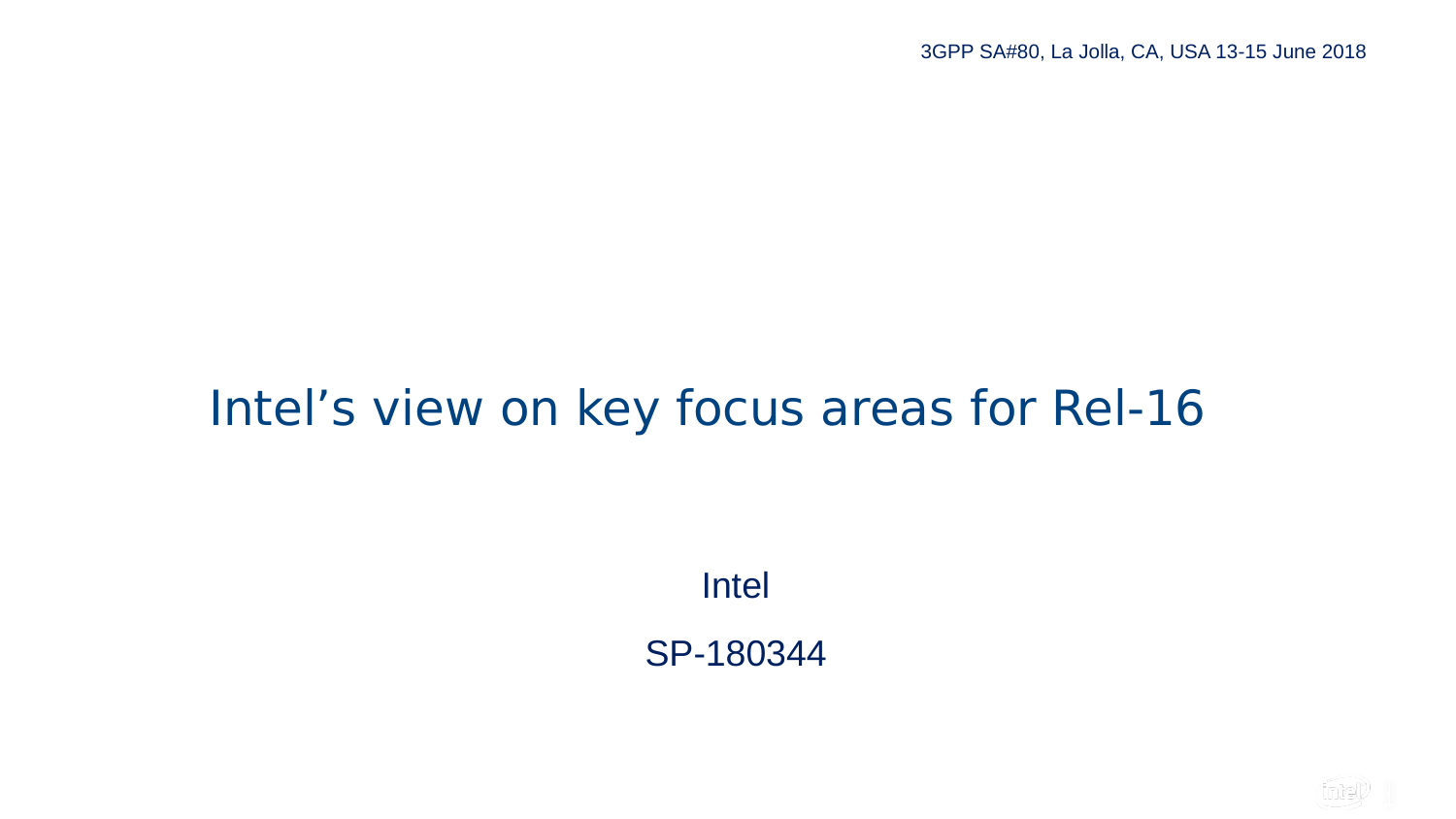

3GPP SA#80, La Jolla, CA, USA 13-15 June 2018
Intel’s view on key focus areas for Rel-16
Intel
SP-180344
1